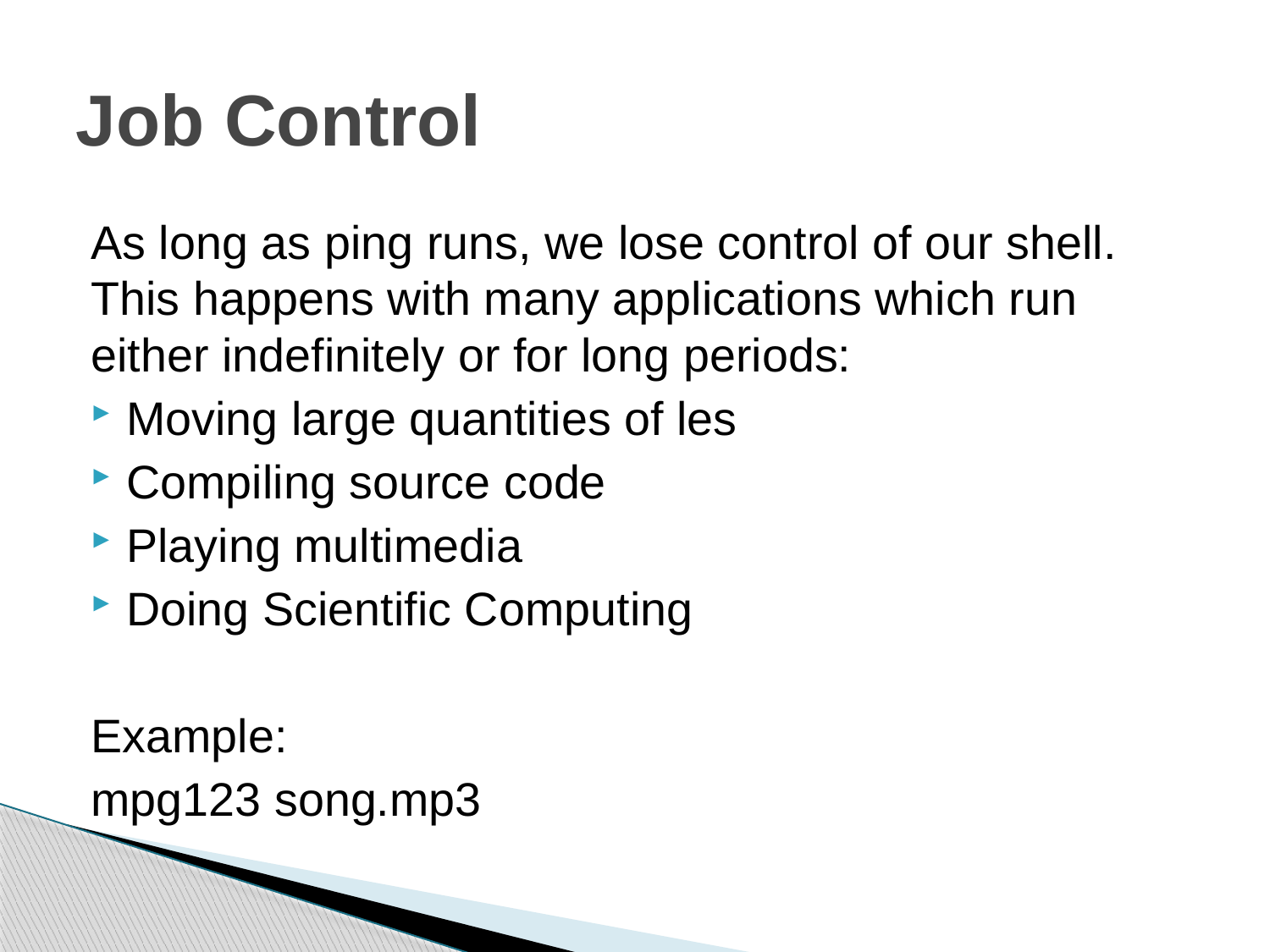

# Job Control
As long as ping runs, we lose control of our shell. This happens with many applications which run either indefinitely or for long periods:
Moving large quantities of les
Compiling source code
Playing multimedia
Doing Scientific Computing

Example:
mpg123 song.mp3